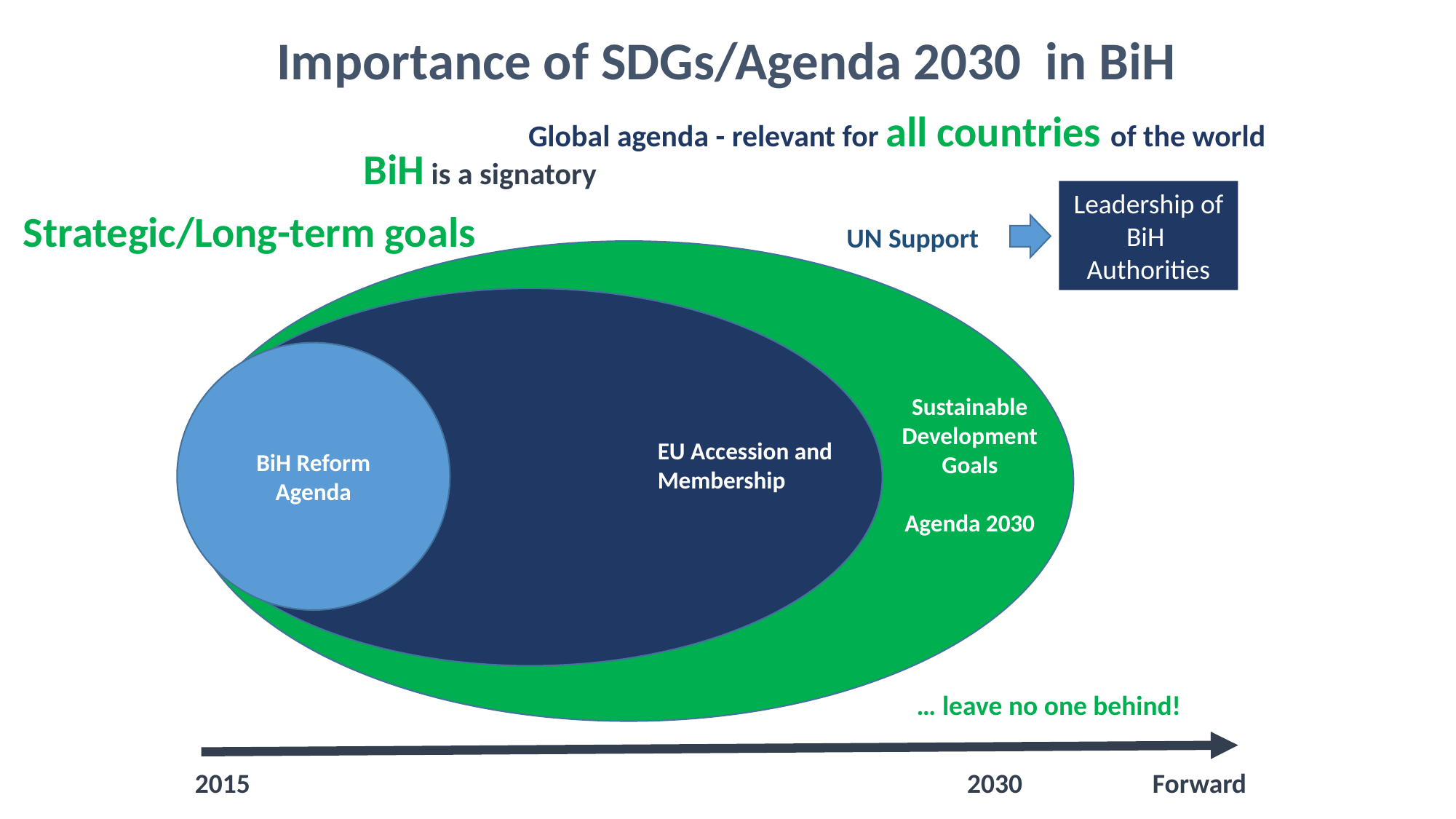

Importance of SDGs/Agenda 2030  in BiH
Global agenda - relevant for all countries of the world

BiH is a signatory
Leadership of BiH
Authorities
Strategic/Long-term goals

UN Support

BiH Reform Agenda
Sustainable
Development
Goals

Agenda 2030
EU Accession and
Membership
… leave no one behind!
2015
2030
Forward